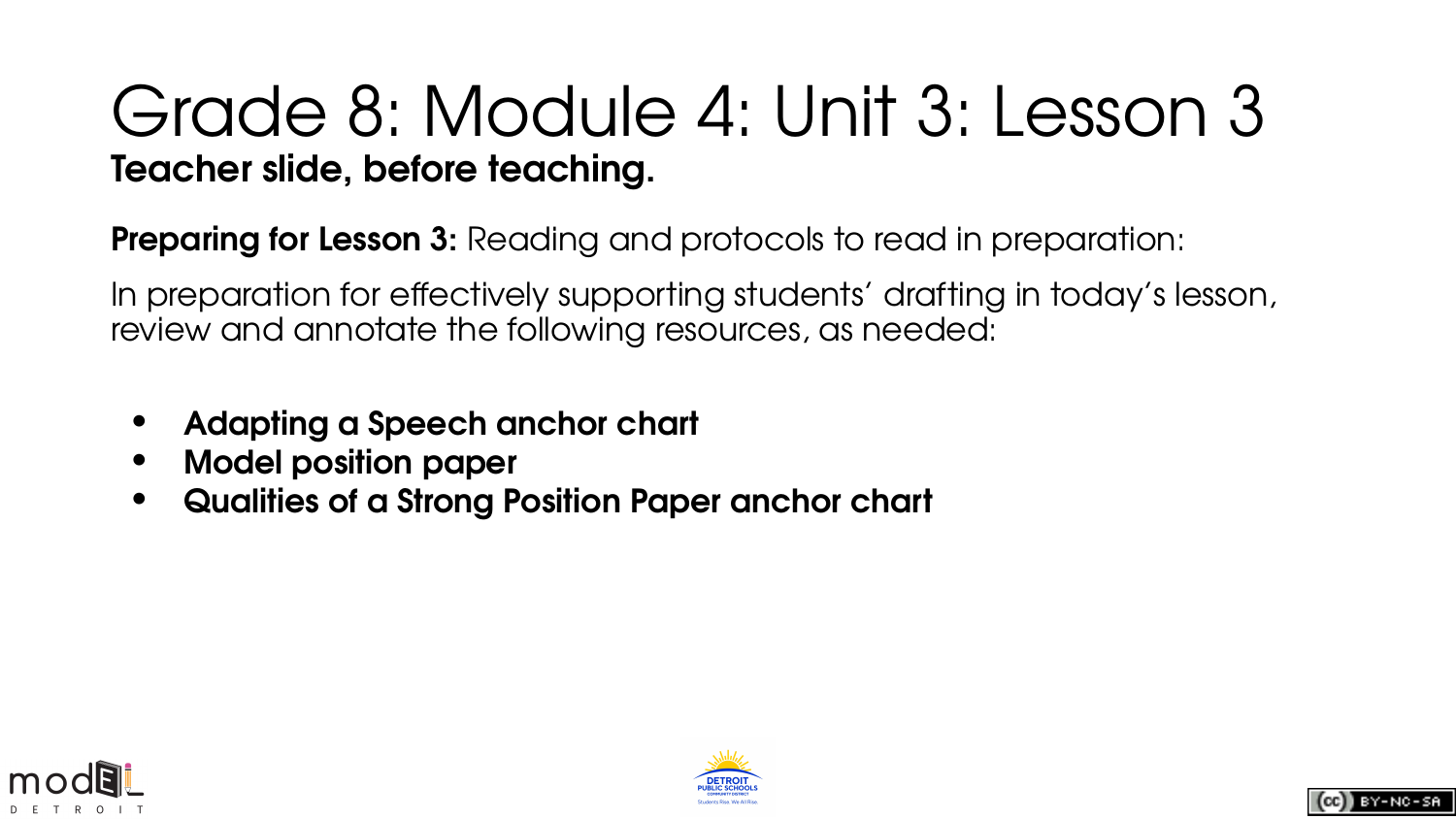

# Grade 8: Module 4: Unit 3: Lesson 3
Teacher slide, before teaching.

Preparing for Lesson 3: Reading and protocols to read in preparation:
In preparation for effectively supporting students’ drafting in today’s lesson, review and annotate the following resources, as needed:

Adapting a Speech anchor chart
Model position paper
Qualities of a Strong Position Paper anchor chart